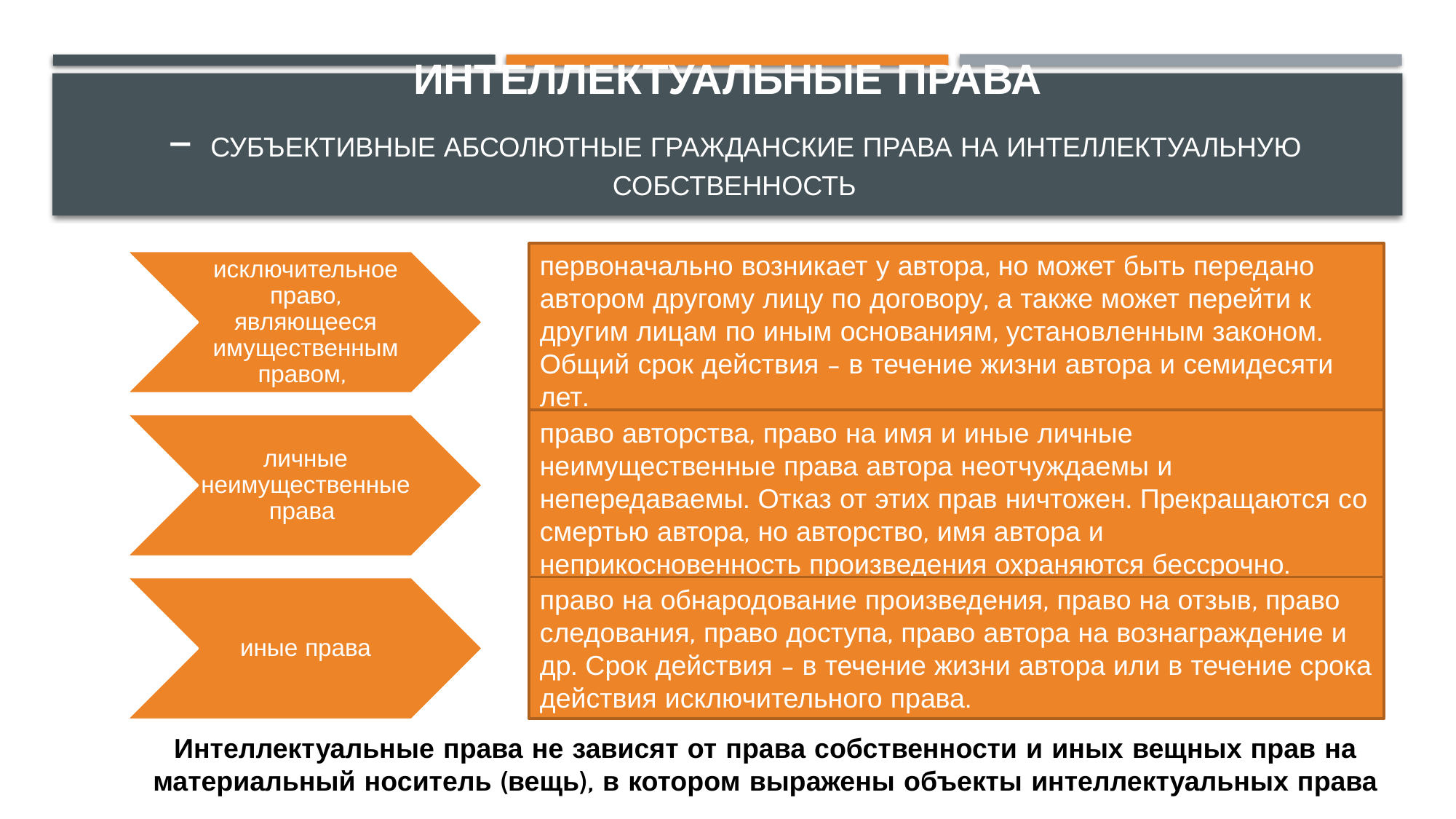

# Интеллектуальные права – субъективные абсолютные гражданские права на интеллектуальную собственность
первоначально возникает у автора, но может быть передано автором другому лицу по договору, а также может перейти к другим лицам по иным основаниям, установленным законом. Общий срок действия – в течение жизни автора и семидесяти лет.
исключительное право, являющееся имущественным правом,
личные неимущественные права
иные права
право авторства, право на имя и иные личные неимущественные права автора неотчуждаемы и непередаваемы. Отказ от этих прав ничтожен. Прекращаются со смертью автора, но авторство, имя автора и неприкосновенность произведения охраняются бессрочно.
право на обнародование произведения, право на отзыв, право следования, право доступа, право автора на вознаграждение и др. Срок действия – в течение жизни автора или в течение срока действия исключительного права.
Интеллектуальные права не зависят от права собственности и иных вещных прав на материальный носитель (вещь), в котором выражены объекты интеллектуальных права